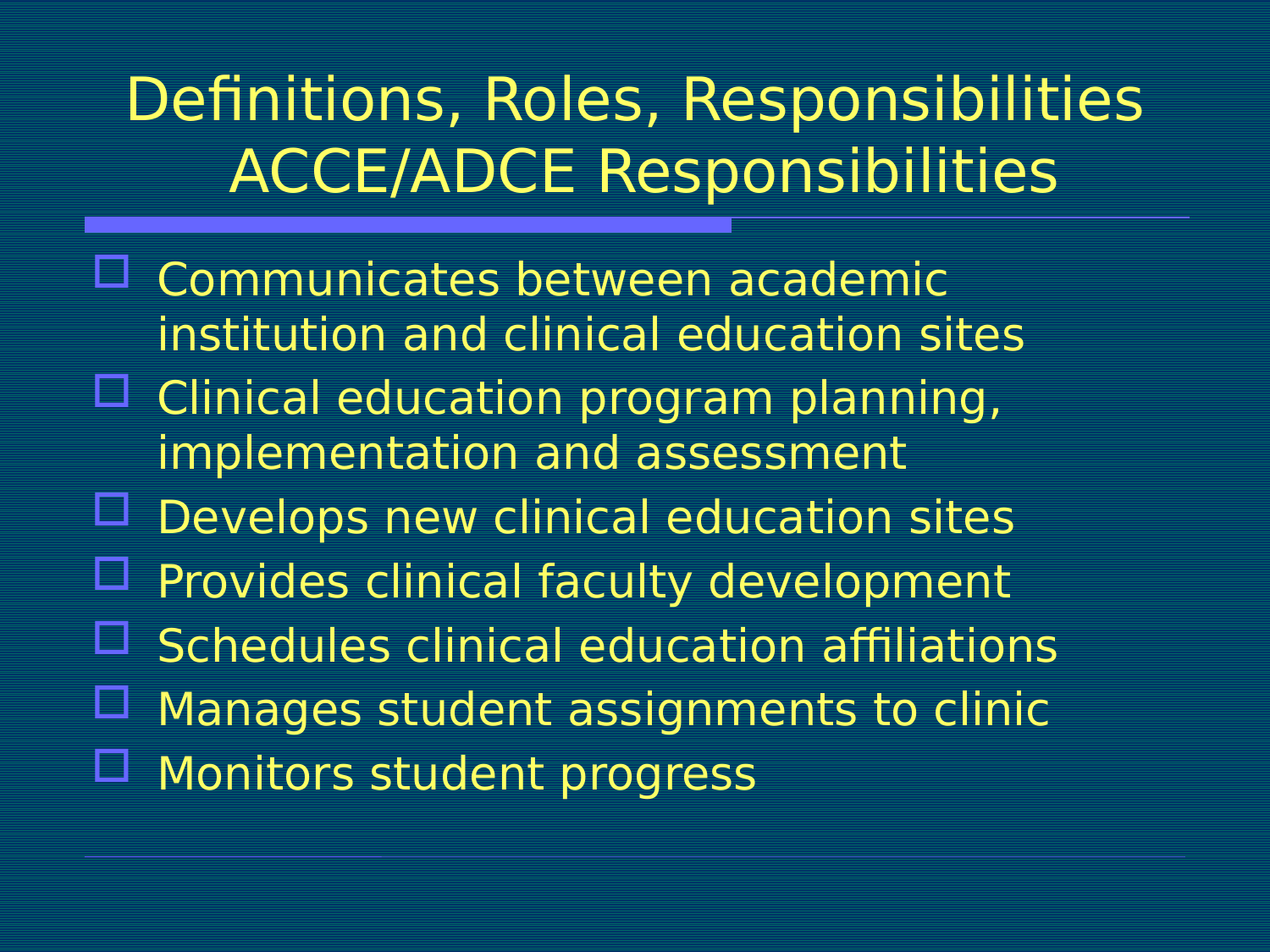

# Definitions, Roles, Responsibilities ACCE/ADCE Responsibilities
Communicates between academic institution and clinical education sites
Clinical education program planning, implementation and assessment
Develops new clinical education sites
Provides clinical faculty development
Schedules clinical education affiliations
Manages student assignments to clinic
Monitors student progress